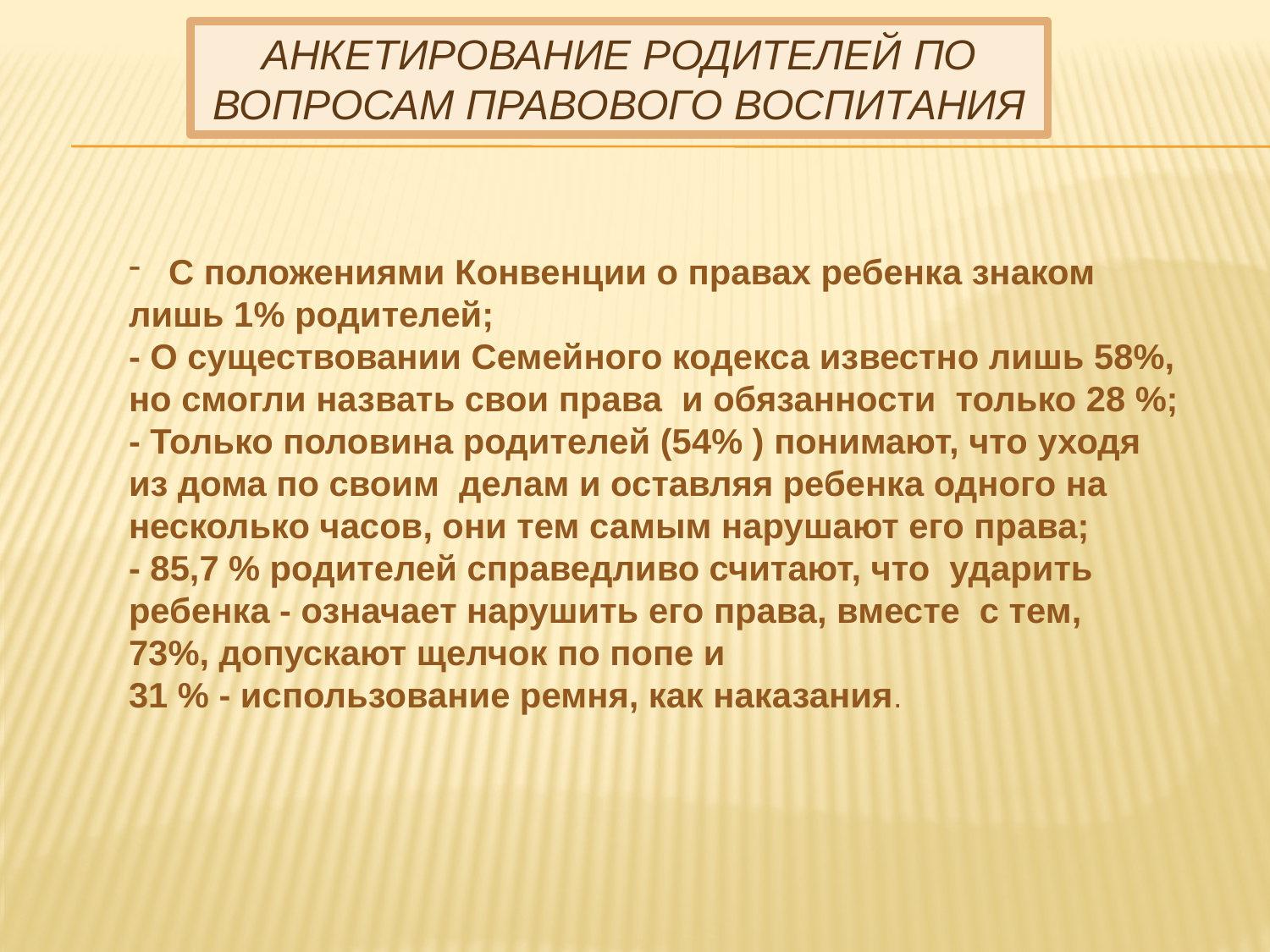

# Анкетирование родителей по вопросам правового воспитания
 С положениями Конвенции о правах ребенка знаком
лишь 1% родителей;
- О существовании Семейного кодекса известно лишь 58%,
но смогли назвать свои права  и обязанности  только 28 %;
- Только половина родителей (54% ) понимают, что уходя
из дома по своим  делам и оставляя ребенка одного на несколько часов, они тем самым нарушают его права;
- 85,7 % родителей справедливо считают, что  ударить
ребенка - означает нарушить его права, вместе  с тем,
73%, допускают щелчок по попе и
31 % - использование ремня, как наказания.